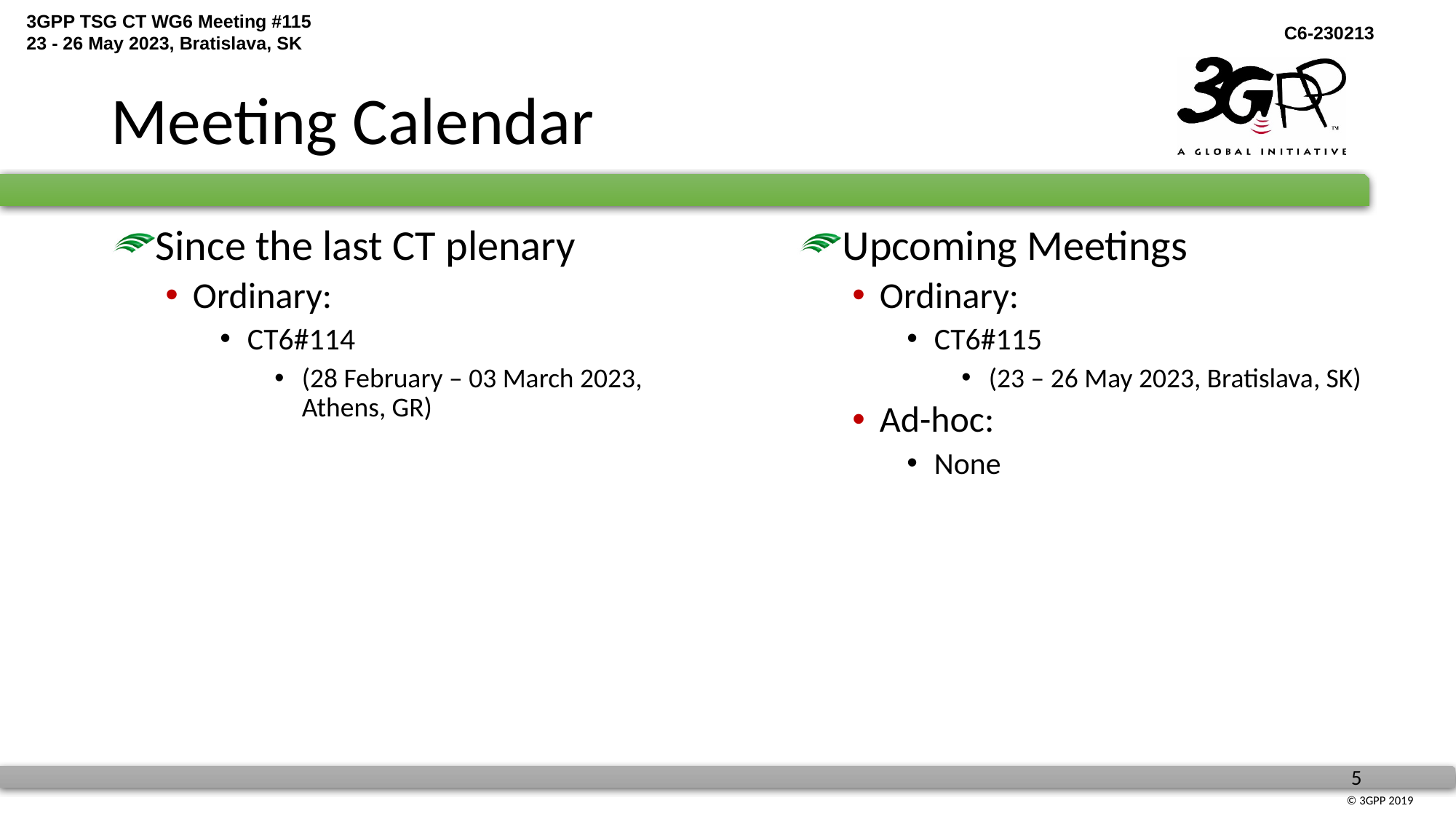

# Meeting Calendar
Since the last CT plenary
Ordinary:
CT6#114
(28 February – 03 March 2023, Athens, GR)
Upcoming Meetings
Ordinary:
CT6#115
(23 – 26 May 2023, Bratislava, SK)
Ad-hoc:
None